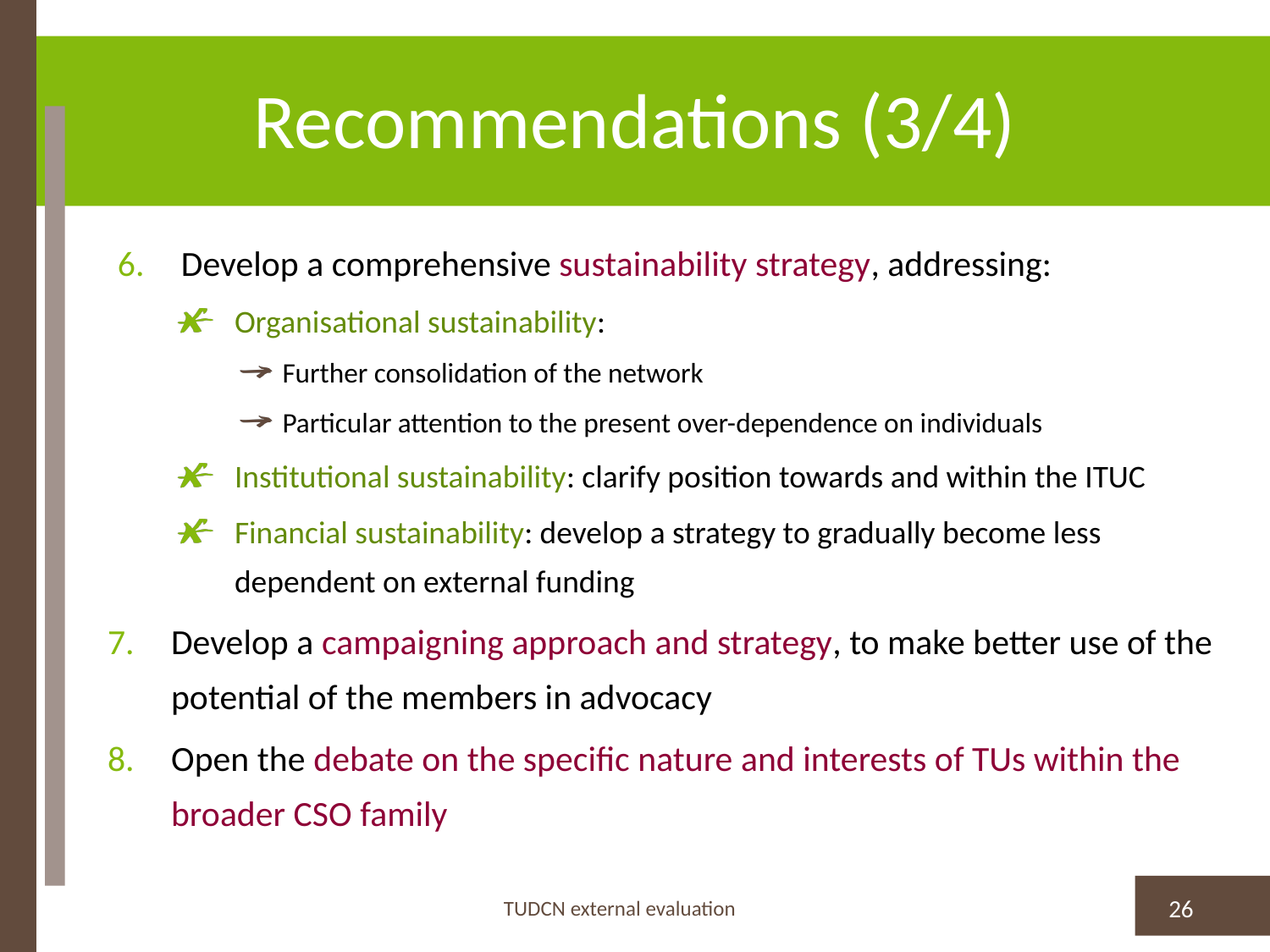

# Recommendations (3/4)
Develop a comprehensive sustainability strategy, addressing:
Organisational sustainability:
 Further consolidation of the network
 Particular attention to the present over-dependence on individuals
Institutional sustainability: clarify position towards and within the ITUC
Financial sustainability: develop a strategy to gradually become less dependent on external funding
Develop a campaigning approach and strategy, to make better use of the potential of the members in advocacy
Open the debate on the specific nature and interests of TUs within the broader CSO family

TUDCN external evaluation
26